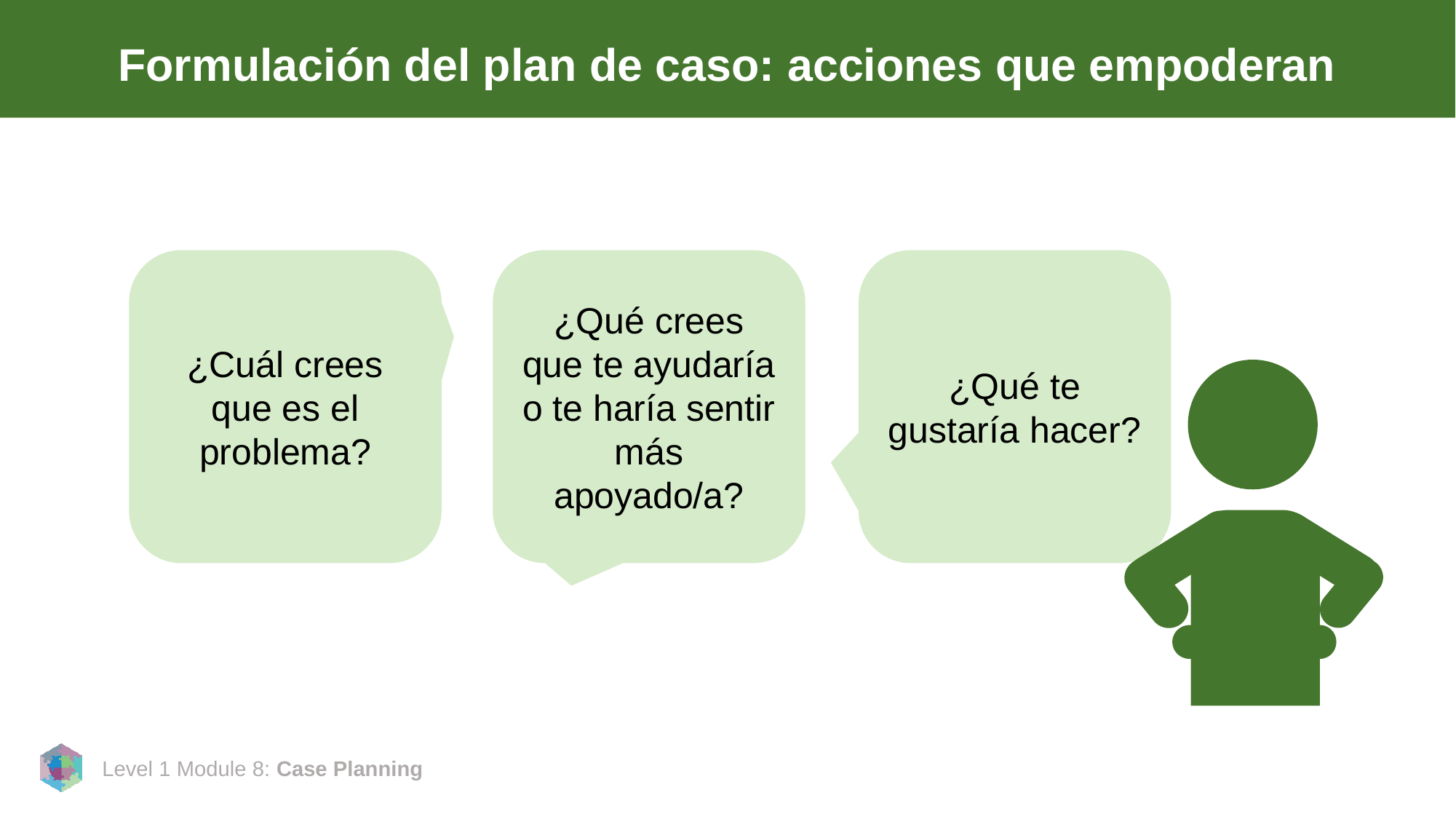

# Formulación del plan de caso: acciones que empoderan
¿Cuál crees que es el problema?
¿Qué crees que te ayudaría o te haría sentir más apoyado/a?
¿Qué te gustaría hacer?